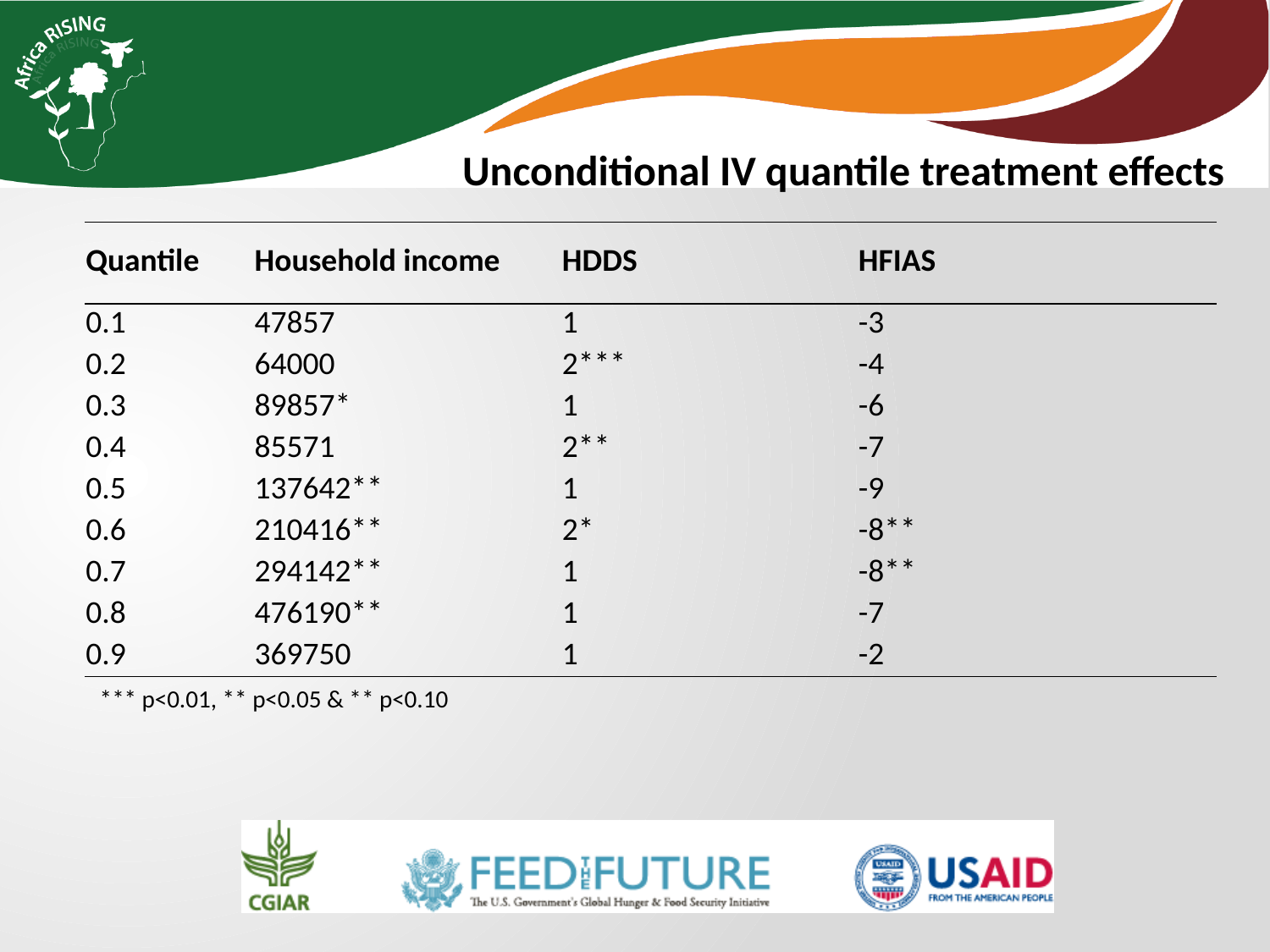

Unconditional IV quantile treatment effects
| Quantile | Household income | HDDS | HFIAS |
| --- | --- | --- | --- |
| 0.1 | 47857 | 1 | -3 |
| 0.2 | 64000 | 2\*\*\* | -4 |
| 0.3 | 89857\* | 1 | -6 |
| 0.4 | 85571 | 2\*\* | -7 |
| 0.5 | 137642\*\* | 1 | -9 |
| 0.6 | 210416\*\* | 2\* | -8\*\* |
| 0.7 | 294142\*\* | 1 | -8\*\* |
| 0.8 | 476190\*\* | 1 | -7 |
| 0.9 | 369750 | 1 | -2 |
*** p<0.01, ** p<0.05 & ** p<0.10